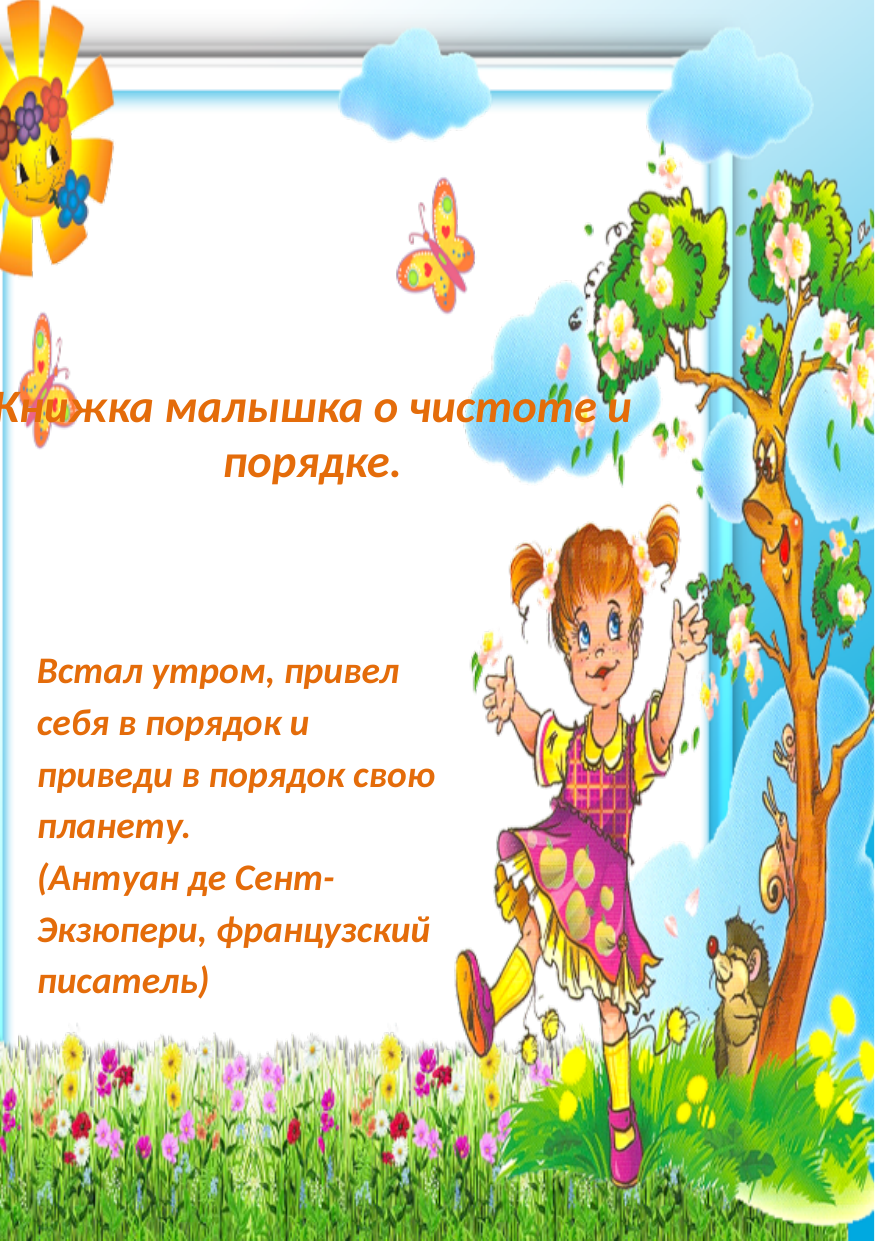

Книжка малышка о чистоте и порядке.
Встал утром, привел себя в порядок и приведи в порядок свою планету. 
(Антуан де Сент-Экзюпери, французский писатель)